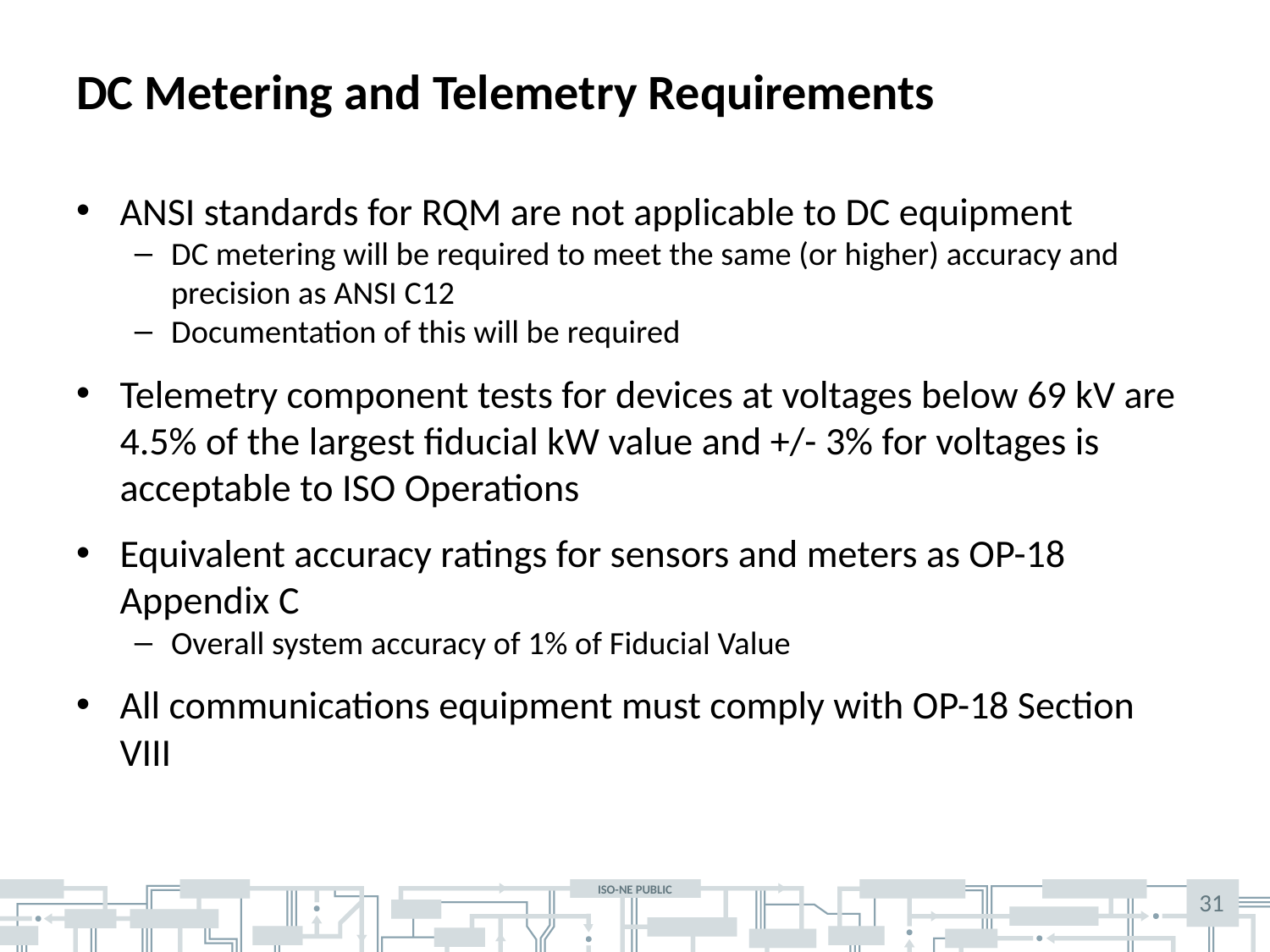

# DC Metering and Telemetry Requirements
ANSI standards for RQM are not applicable to DC equipment
DC metering will be required to meet the same (or higher) accuracy and precision as ANSI C12
Documentation of this will be required
Telemetry component tests for devices at voltages below 69 kV are 4.5% of the largest fiducial kW value and +/- 3% for voltages is acceptable to ISO Operations
Equivalent accuracy ratings for sensors and meters as OP-18 Appendix C
Overall system accuracy of 1% of Fiducial Value
All communications equipment must comply with OP-18 Section VIII

31